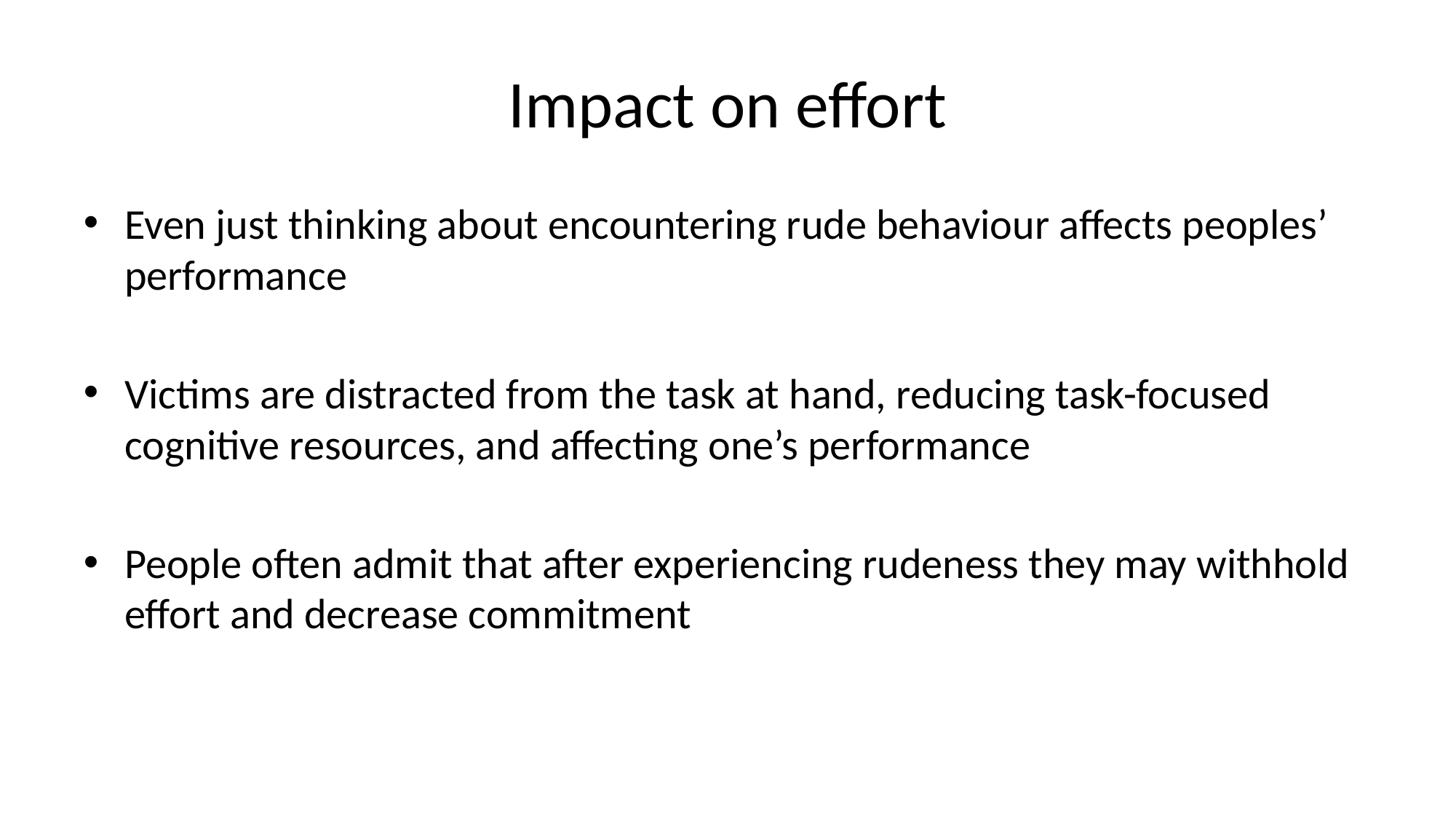

# Impact on effort
Even just thinking about encountering rude behaviour affects peoples’ performance

Victims are distracted from the task at hand, reducing task-focused cognitive resources, and affecting one’s performance

People often admit that after experiencing rudeness they may withhold effort and decrease commitment